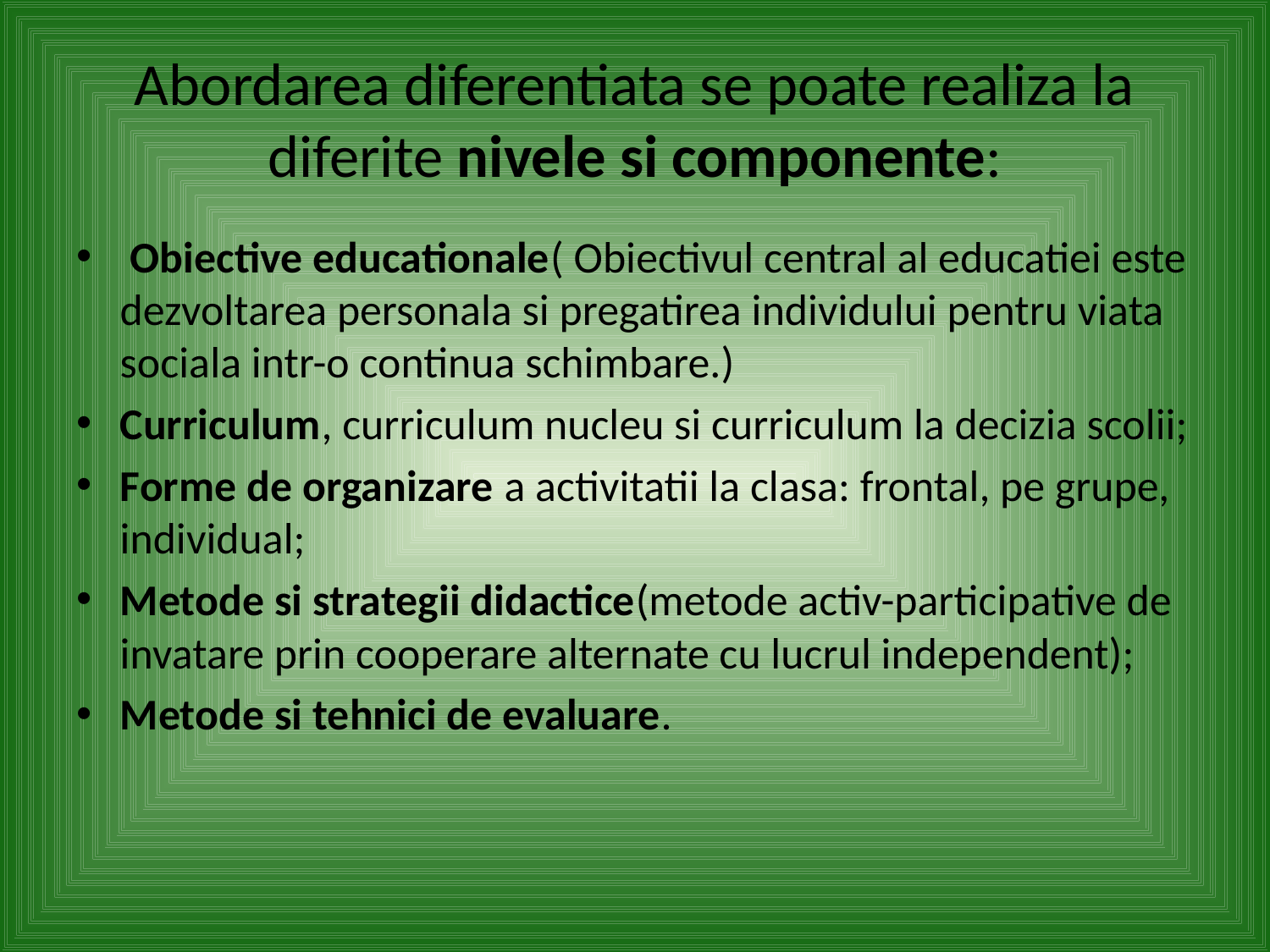

# Abordarea diferentiata se poate realiza la diferite nivele si componente:
 Obiective educationale( Obiectivul central al educatiei este dezvoltarea personala si pregatirea individului pentru viata sociala intr-o continua schimbare.)
Curriculum, curriculum nucleu si curriculum la decizia scolii;
Forme de organizare a activitatii la clasa: frontal, pe grupe, individual;
Metode si strategii didactice(metode activ-participative de invatare prin cooperare alternate cu lucrul independent);
Metode si tehnici de evaluare.